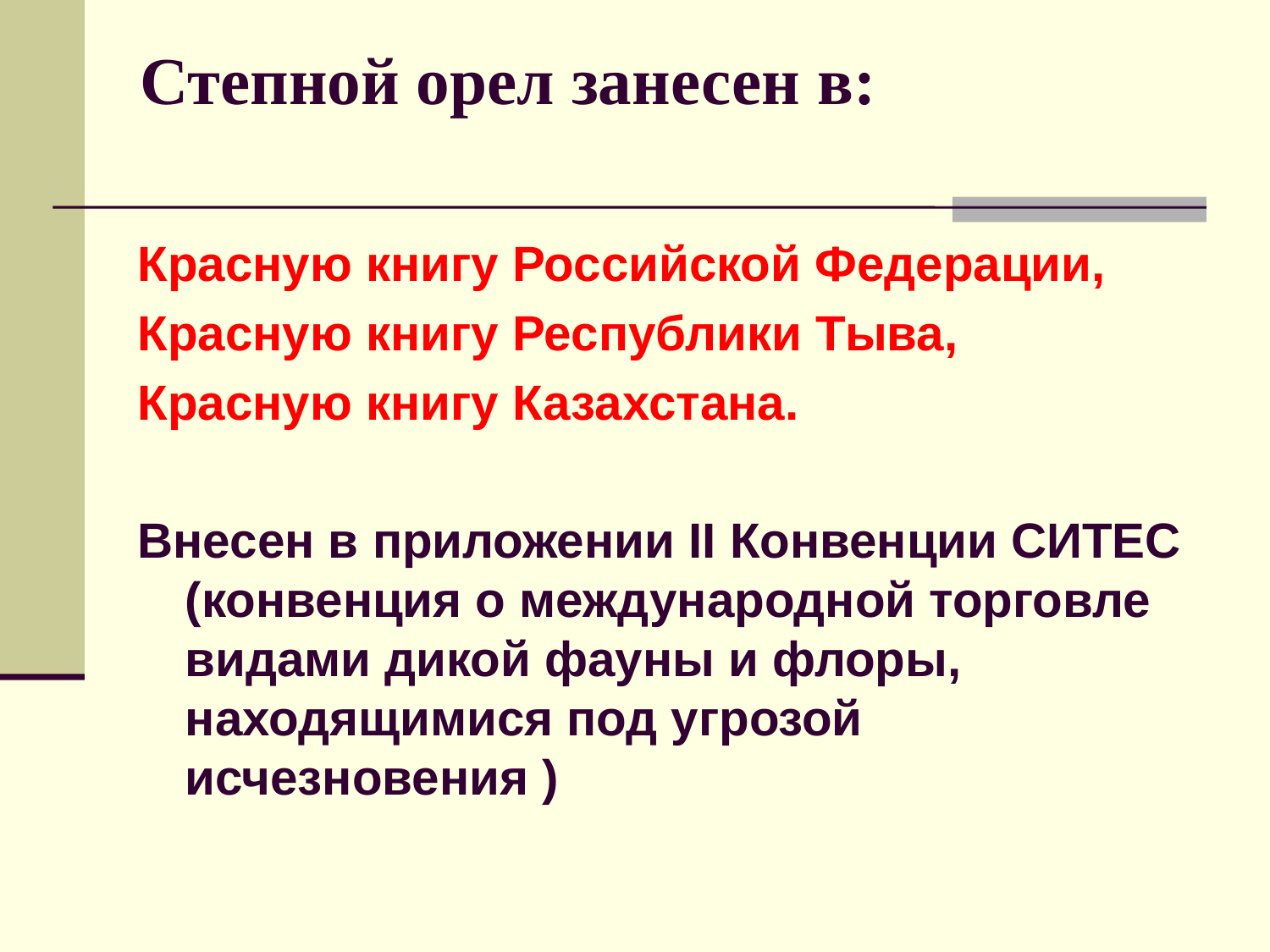

Степной орел занесен в:
Красную книгу Российской Федерации,
Красную книгу Республики Тыва,
Красную книгу Казахстана.

Внесен в приложении II Конвенции СИТЕС (конвенция о международной торговле видами дикой фауны и флоры, находящимися под угрозой исчезновения )